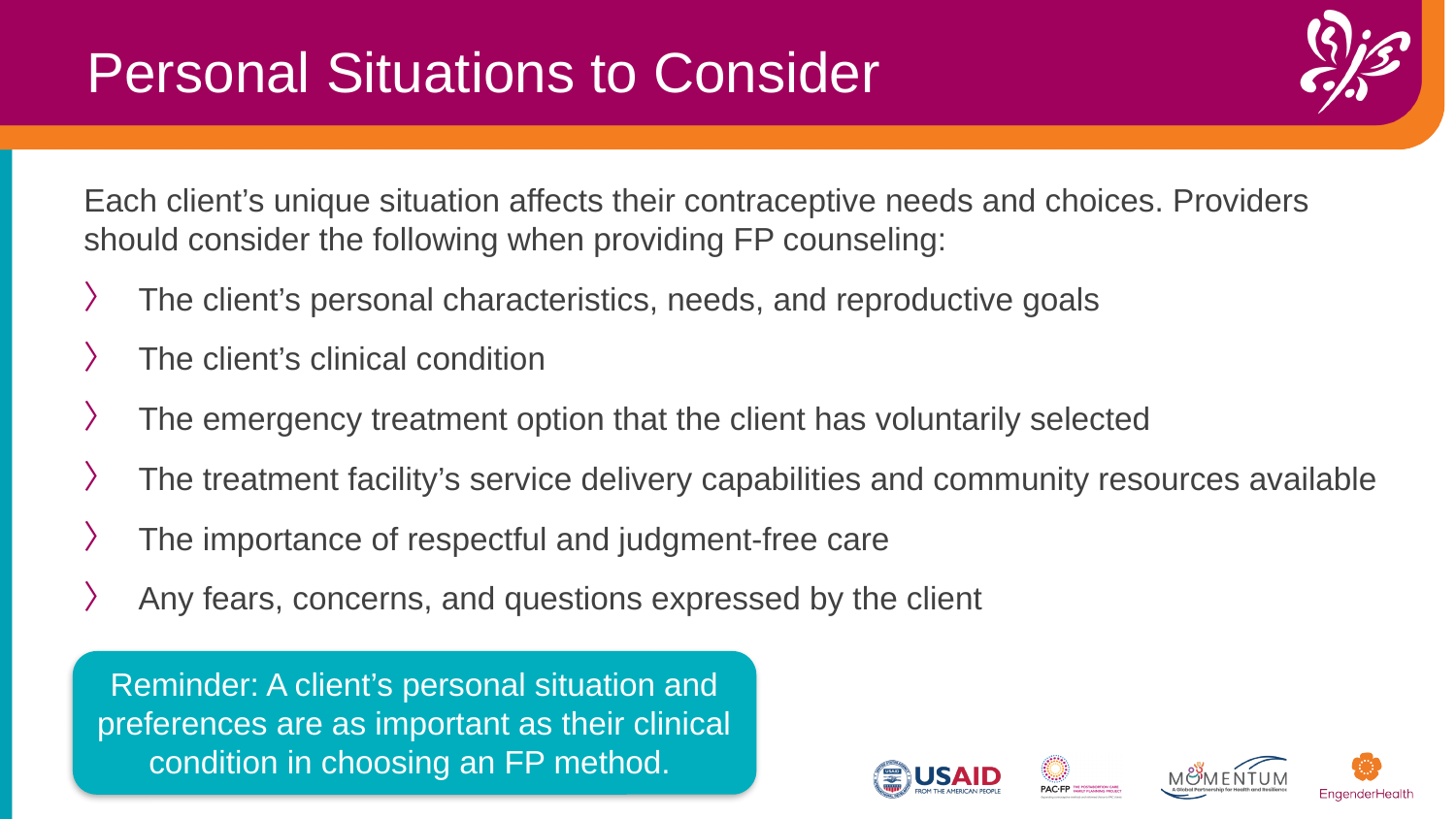

Personal Situations to Consider
Each client’s unique situation affects their contraceptive needs and choices. Providers should consider the following when providing FP counseling:
The client’s personal characteristics, needs, and reproductive goals ​
The client’s clinical condition
The emergency treatment option that the client has voluntarily selected
The treatment facility’s service delivery capabilities and community resources available
The importance of respectful and judgment-free care
Any fears, concerns, and questions expressed by the client

Reminder: A client’s personal situation and preferences are as important as their clinical condition in choosing an FP method.